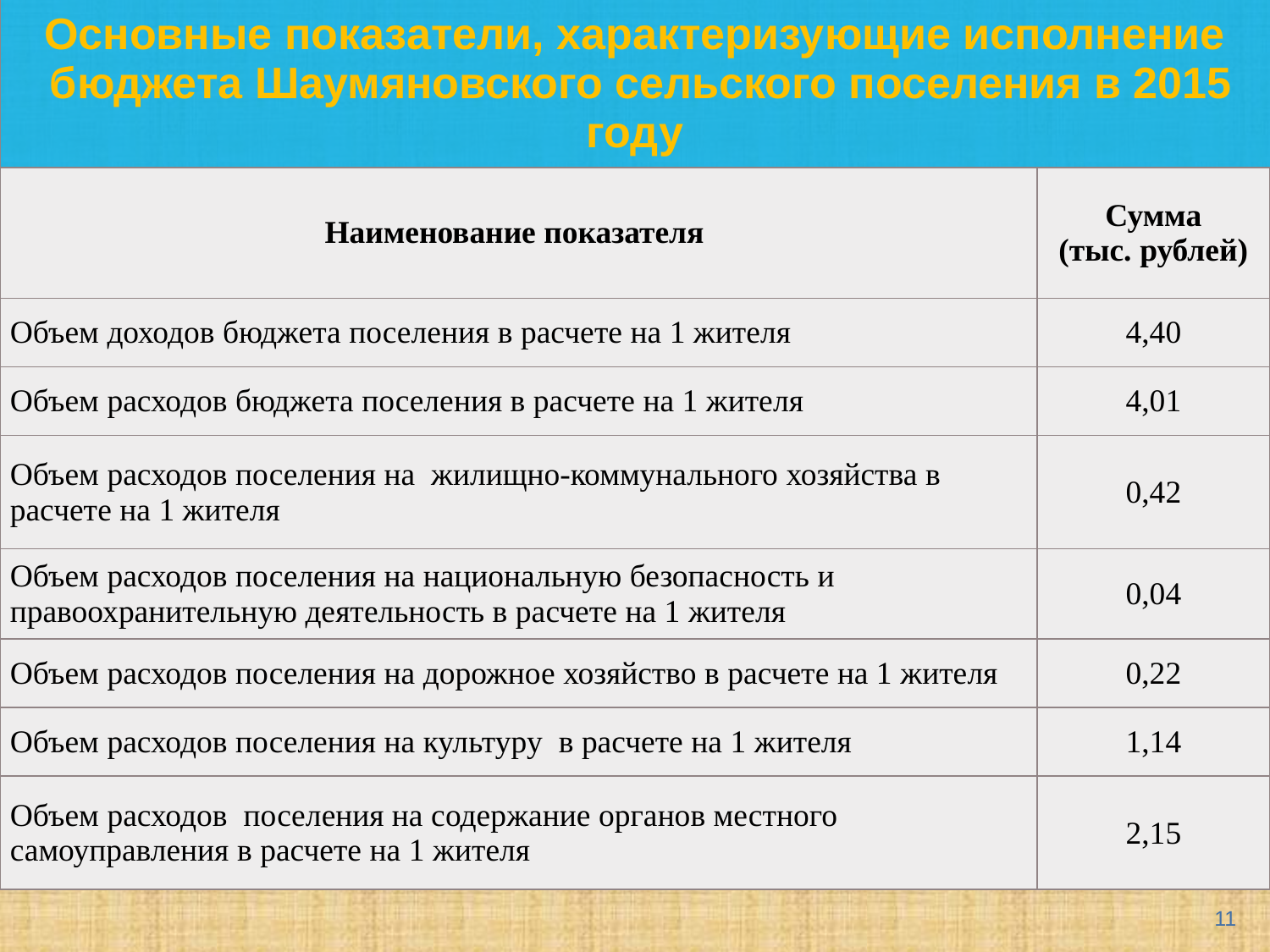

| Основные показатели, характеризующие исполнение бюджета Шаумяновского сельского поселения в 2015 году |  |
| --- | --- |
| Наименование показателя | Сумма (тыс. рублей) |
| Объем доходов бюджета поселения в расчете на 1 жителя | 4,40 |
| Объем расходов бюджета поселения в расчете на 1 жителя | 4,01 |
| Объем расходов поселения на жилищно-коммунального хозяйства в расчете на 1 жителя | 0,42 |
| Объем расходов поселения на национальную безопасность и правоохранительную деятельность в расчете на 1 жителя | 0,04 |
| Объем расходов поселения на дорожное хозяйство в расчете на 1 жителя | 0,22 |
| Объем расходов поселения на культуру в расчете на 1 жителя | 1,14 |
| Объем расходов поселения на содержание органов местного самоуправления в расчете на 1 жителя | 2,15 |
11